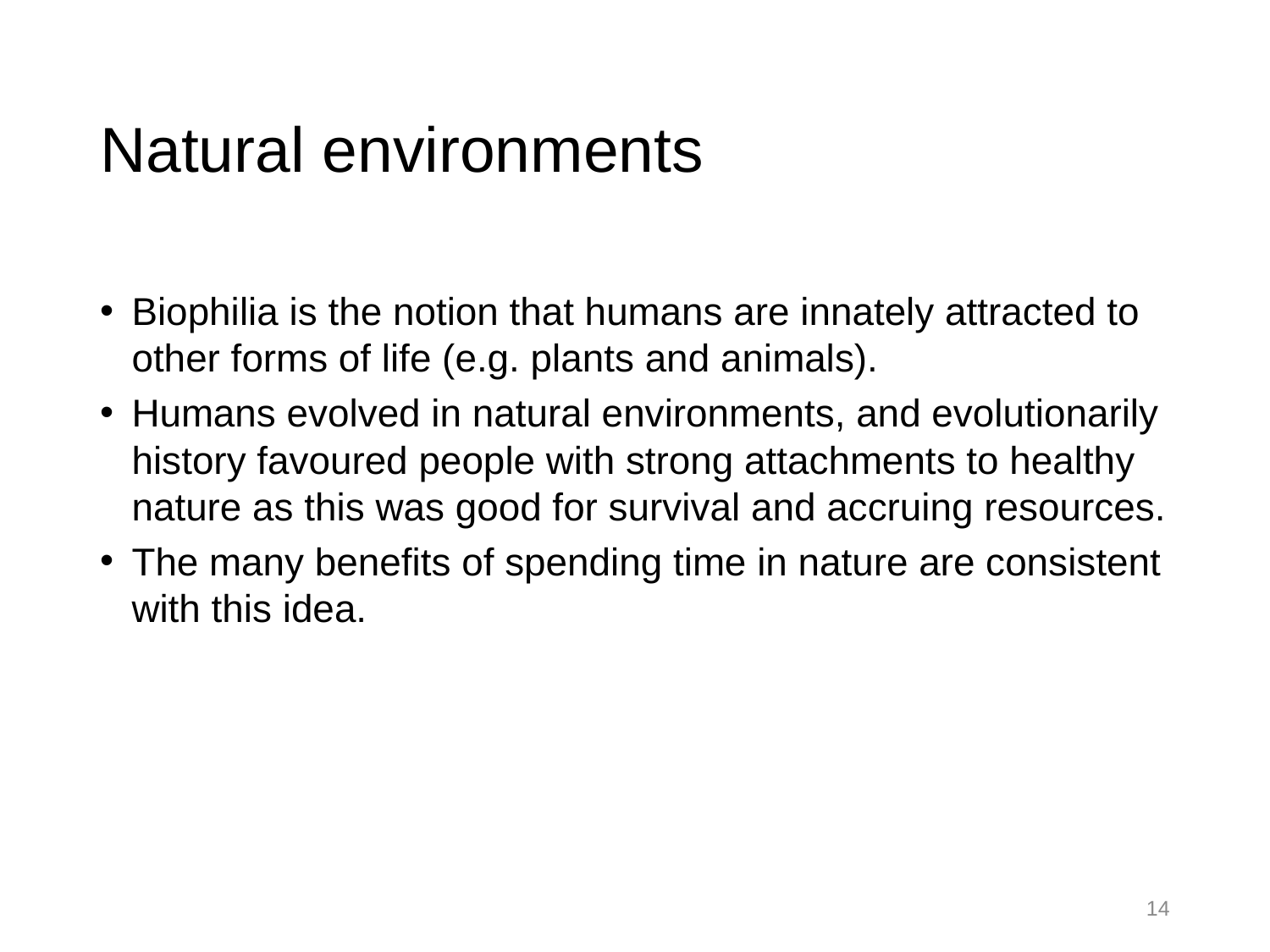

# Natural environments
Biophilia is the notion that humans are innately attracted to other forms of life (e.g. plants and animals).
Humans evolved in natural environments, and evolutionarily history favoured people with strong attachments to healthy nature as this was good for survival and accruing resources.
The many benefits of spending time in nature are consistent with this idea.
14